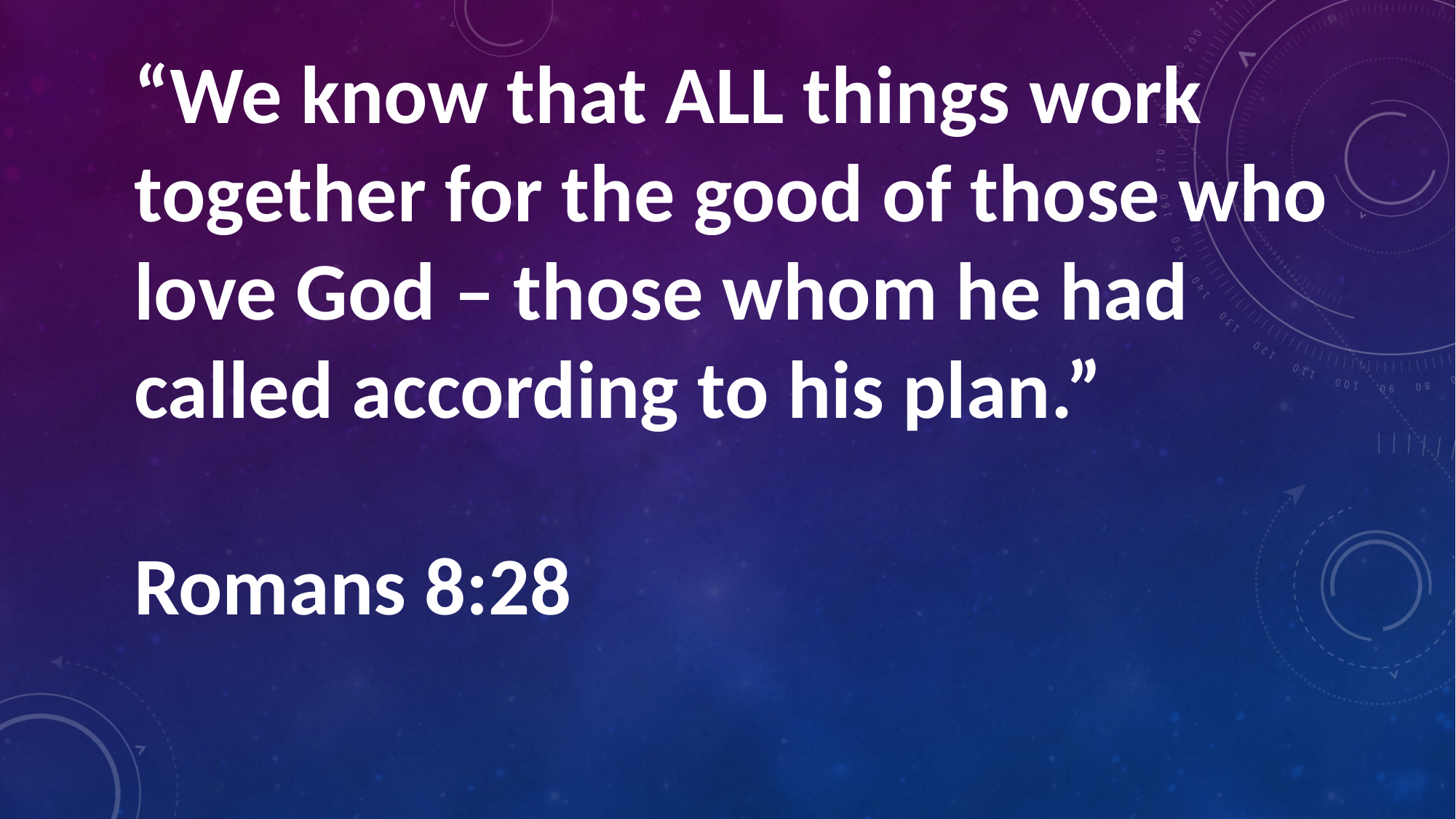

“We know that ALL things work together for the good of those who love God – those whom he had called according to his plan.”

Romans 8:28